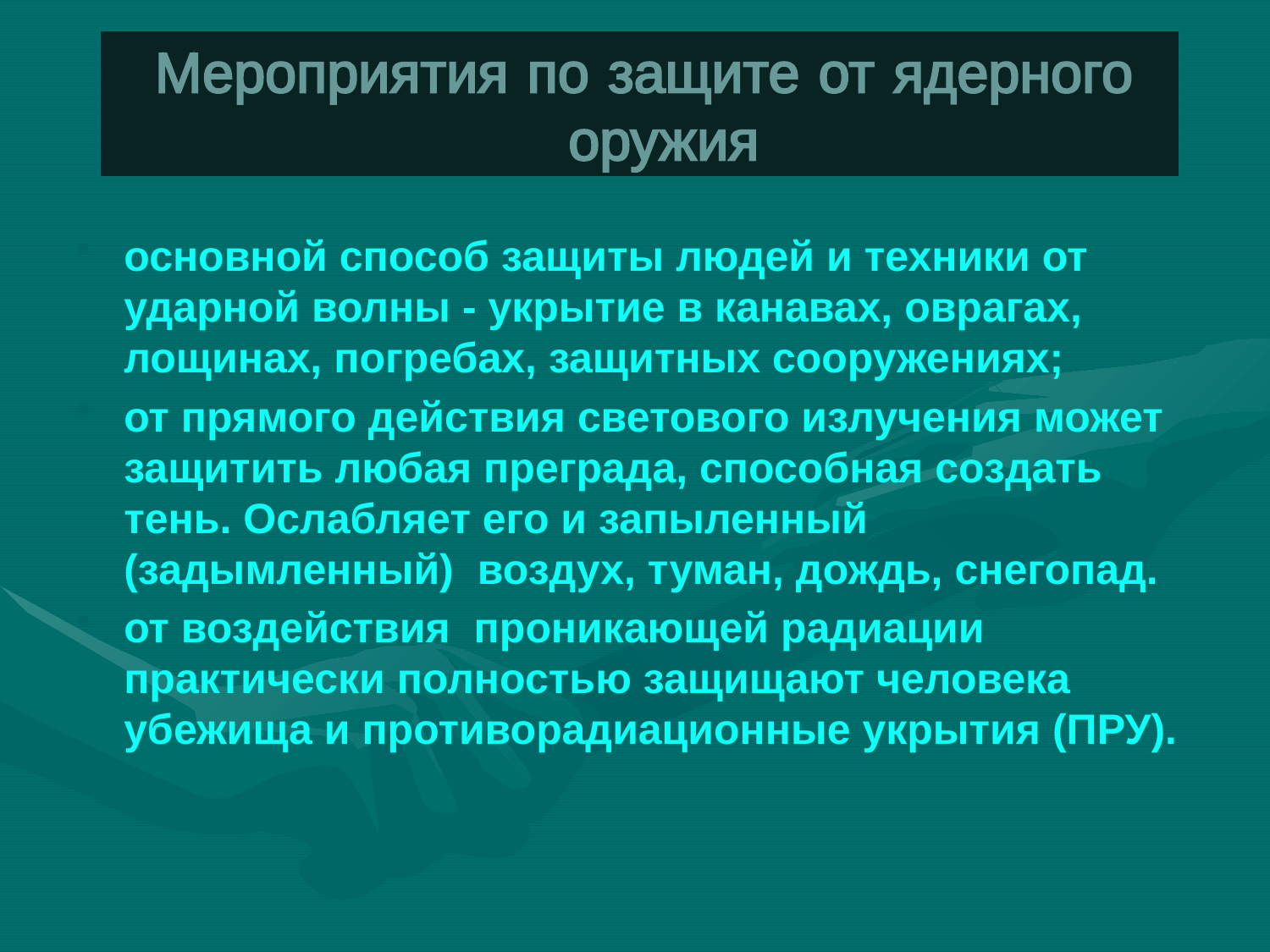

Мероприятия по защите от ядерного оружия
основной способ защиты людей и техники от ударной волны - укрытие в канавах, оврагах, лощинах, погребах, защитных сооружениях;
от прямого действия светового излучения может защитить любая преграда, способная создать тень. Ослабляет его и запыленный (задымленный)  воздух, туман, дождь, снегопад.
от воздействия  проникающей радиации  практически полностью защищают человека убежища и противорадиационные укрытия (ПРУ).